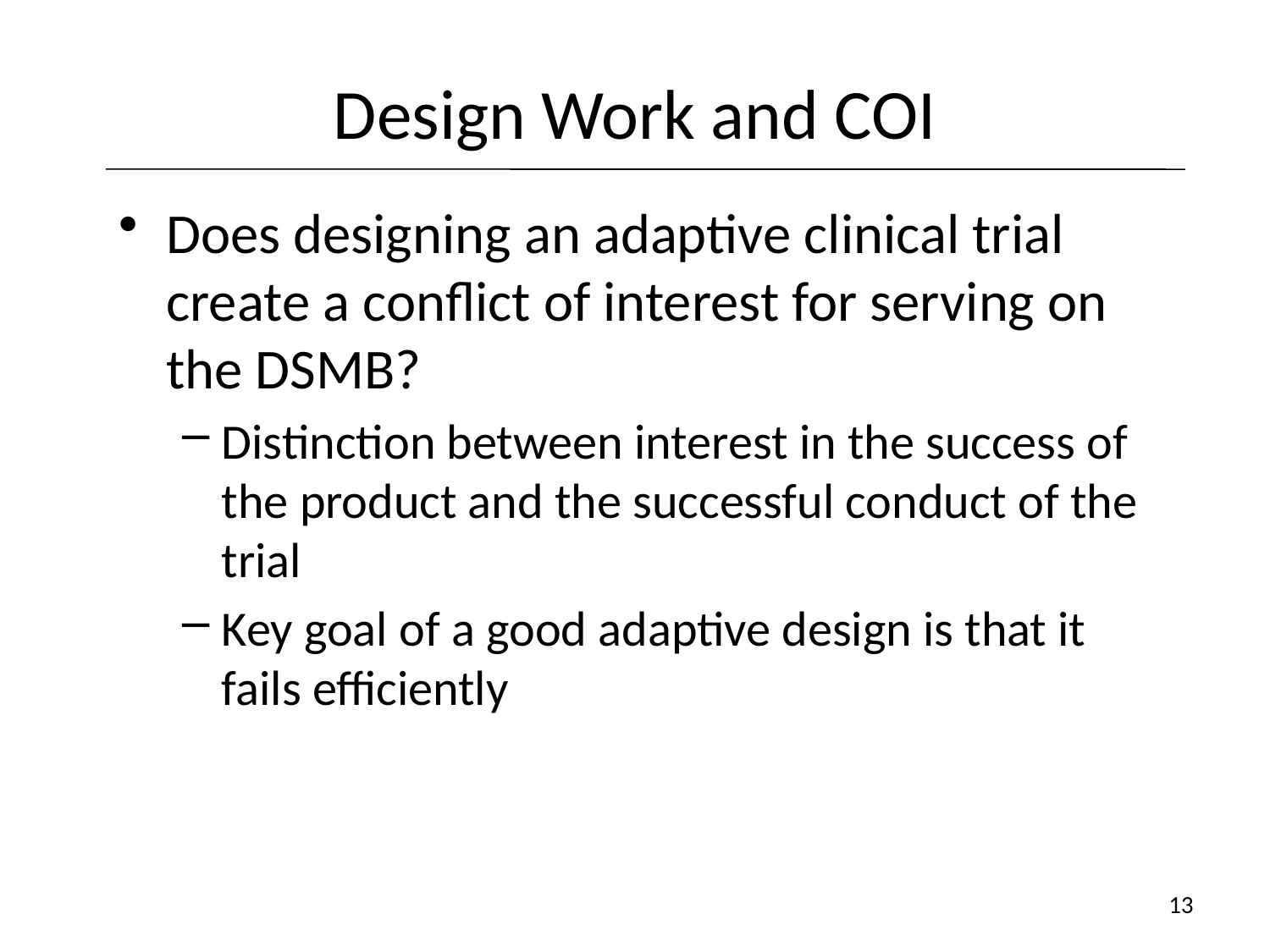

# Design Work and COI

Does designing an adaptive clinical trial create a conflict of interest for serving on the DSMB?
Distinction between interest in the success of the product and the successful conduct of the trial
Key goal of a good adaptive design is that it fails efficiently
13